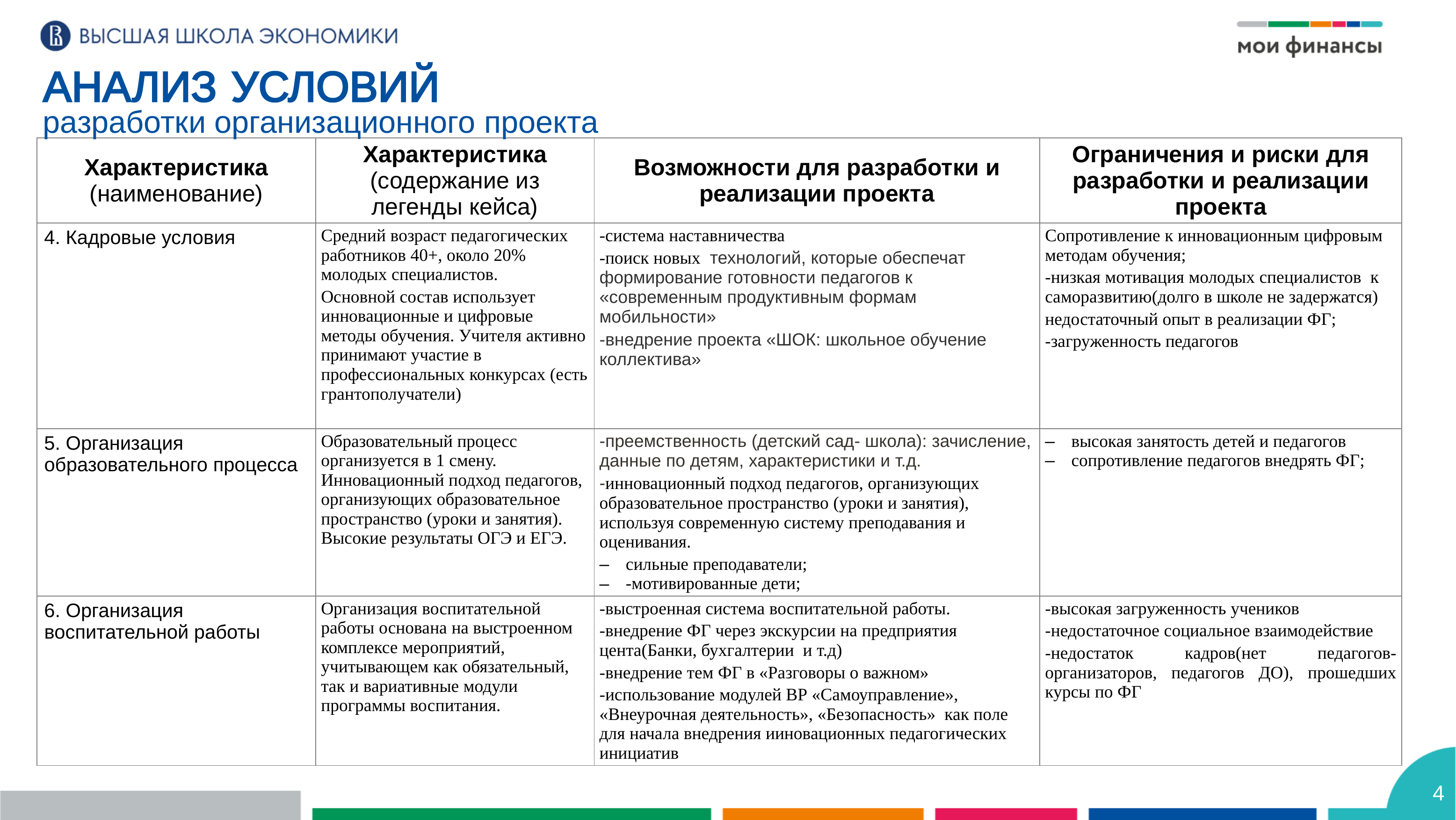

АНАЛИЗ УСЛОВИЙ
разработки организационного проекта
| Характеристика (наименование) | Характеристика (содержание из легенды кейса) | Возможности для разработки и реализации проекта | Ограничения и риски для разработки и реализации проекта |
| --- | --- | --- | --- |
| 4. Кадровые условия | Средний возраст педагогических работников 40+, около 20% молодых специалистов. Основной состав использует инновационные и цифровые методы обучения. Учителя активно принимают участие в профессиональных конкурсах (есть грантополучатели) | -система наставничества -поиск новых технологий, которые обеспечат формирование готовности педагогов к «современным продуктивным формам мобильности» -внедрение проекта «ШОК: школьное обучение коллектива» | Сопротивление к инновационным цифровым методам обучения; -низкая мотивация молодых специалистов к саморазвитию(долго в школе не задержатся) недостаточный опыт в реализации ФГ; -загруженность педагогов |
| 5. Организация образовательного процесса | Образовательный процесс организуется в 1 смену. Инновационный подход педагогов, организующих образовательное пространство (уроки и занятия). Высокие результаты ОГЭ и ЕГЭ. | -преемственность (детский сад- школа): зачисление, данные по детям, характеристики и т.д. -инновационный подход педагогов, организующих образовательное пространство (уроки и занятия), используя современную систему преподавания и оценивания. сильные преподаватели; -мотивированные дети; | высокая занятость детей и педагогов сопротивление педагогов внедрять ФГ; |
| 6. Организация воспитательной работы | Организация воспитательной работы основана на выстроенном комплексе мероприятий, учитывающем как обязательный, так и вариативные модули программы воспитания. | -выстроенная система воспитательной работы. -внедрение ФГ через экскурсии на предприятия цента(Банки, бухгалтерии и т.д) -внедрение тем ФГ в «Разговоры о важном» -использование модулей ВР «Самоуправление», «Внеурочная деятельность», «Безопасность» как поле для начала внедрения ииновационных педагогических инициатив | -высокая загруженность учеников -недостаточное социальное взаимодействие -недостаток кадров(нет педагогов- организаторов, педагогов ДО), прошедших курсы по ФГ |
4